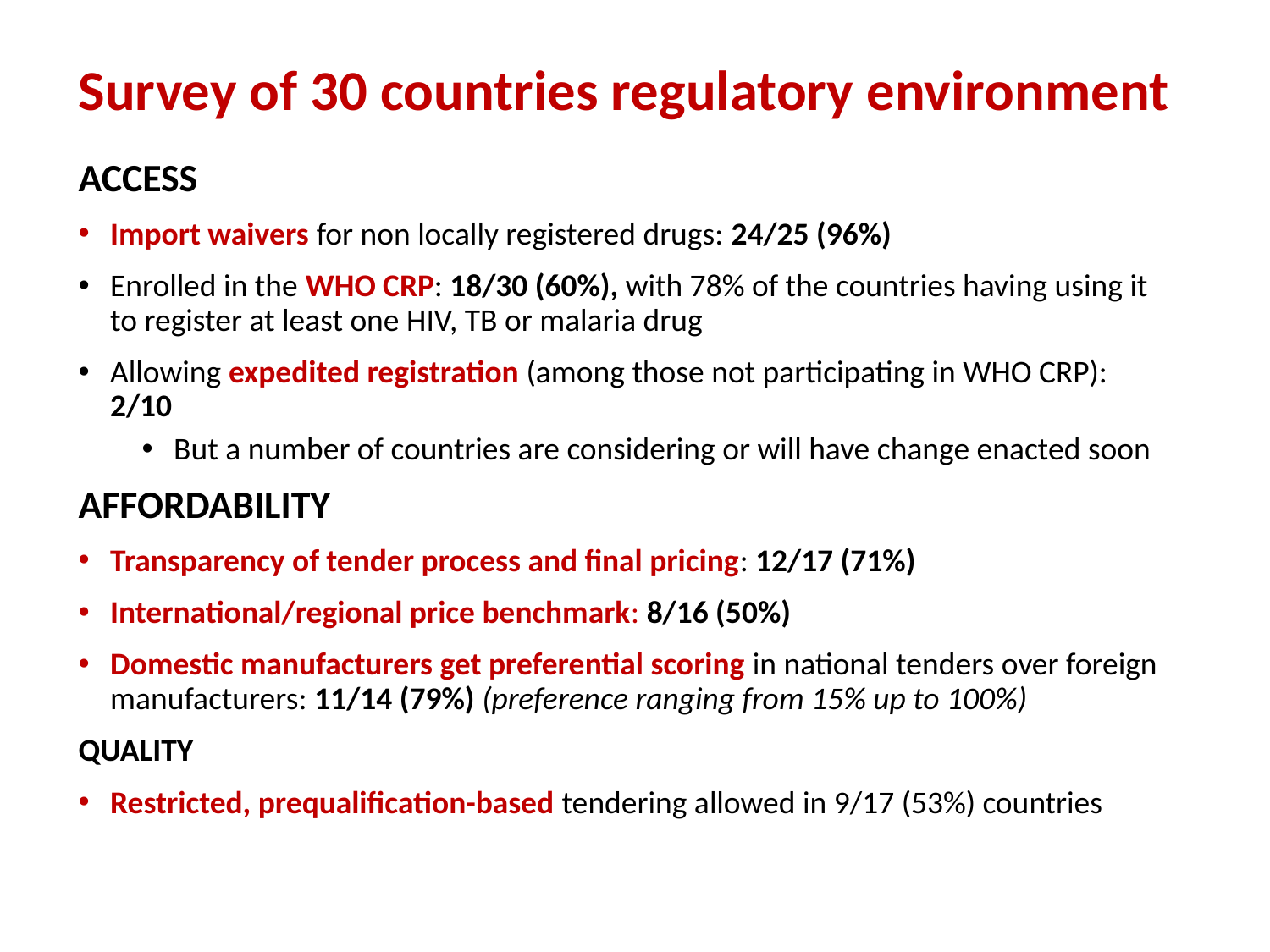

# Survey of 30 countries regulatory environment
ACCESS
Import waivers for non locally registered drugs: 24/25 (96%)
Enrolled in the WHO CRP: 18/30 (60%), with 78% of the countries having using it to register at least one HIV, TB or malaria drug
Allowing expedited registration (among those not participating in WHO CRP): 2/10
But a number of countries are considering or will have change enacted soon
AFFORDABILITY
Transparency of tender process and final pricing: 12/17 (71%)
International/regional price benchmark: 8/16 (50%)
Domestic manufacturers get preferential scoring in national tenders over foreign manufacturers: 11/14 (79%) (preference ranging from 15% up to 100%)
QUALITY
Restricted, prequalification-based tendering allowed in 9/17 (53%) countries